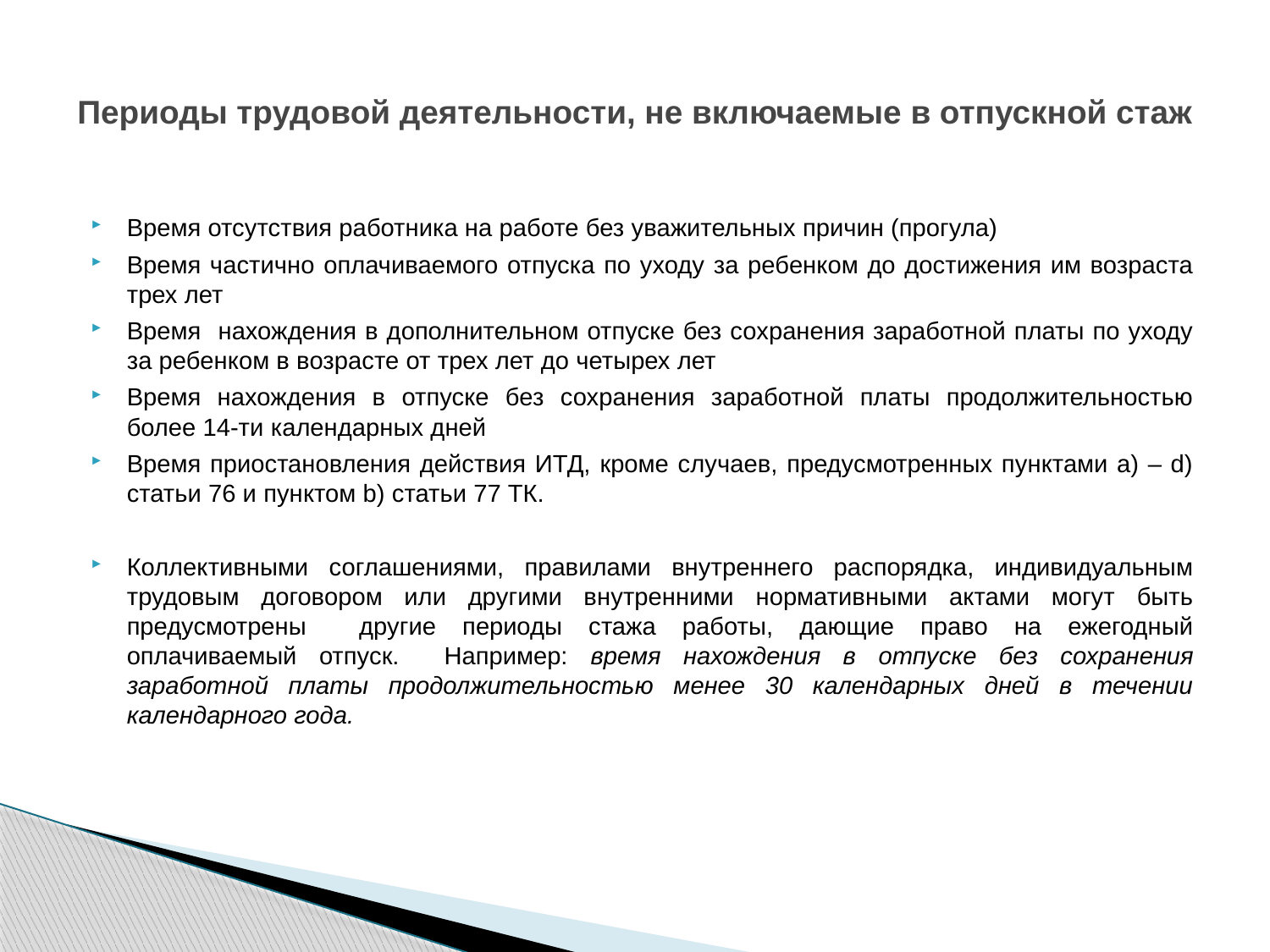

# Периоды трудовой деятельности, не включаемые в отпускной стаж
Время отсутствия работника на работе без уважительных причин (прогула)
Время частично оплачиваемого отпуска по уходу за ребенком до достижения им возраста трех лет
Время  нахождения в дополнительном отпуске без сохранения заработной платы по уходу за ребенком в возрасте от трех лет до четырех лет
Время нахождения в отпуске без сохранения заработной платы продолжительностью более 14-ти календарных дней
Время приостановления действия ИТД, кроме случаев, предусмотренных пунктами а) – d) статьи 76 и пунктом b) статьи 77 ТК.

Коллективными соглашениями, правилами внутреннего распорядка, индивидуальным трудовым договором или другими внутренними нормативными актами могут быть предусмотрены  другие периоды стажа работы, дающие право на ежегодный оплачиваемый отпуск.  Например: время нахождения в отпуске без сохранения заработной платы продолжительностью менее 30 календарных дней в течении календарного года.